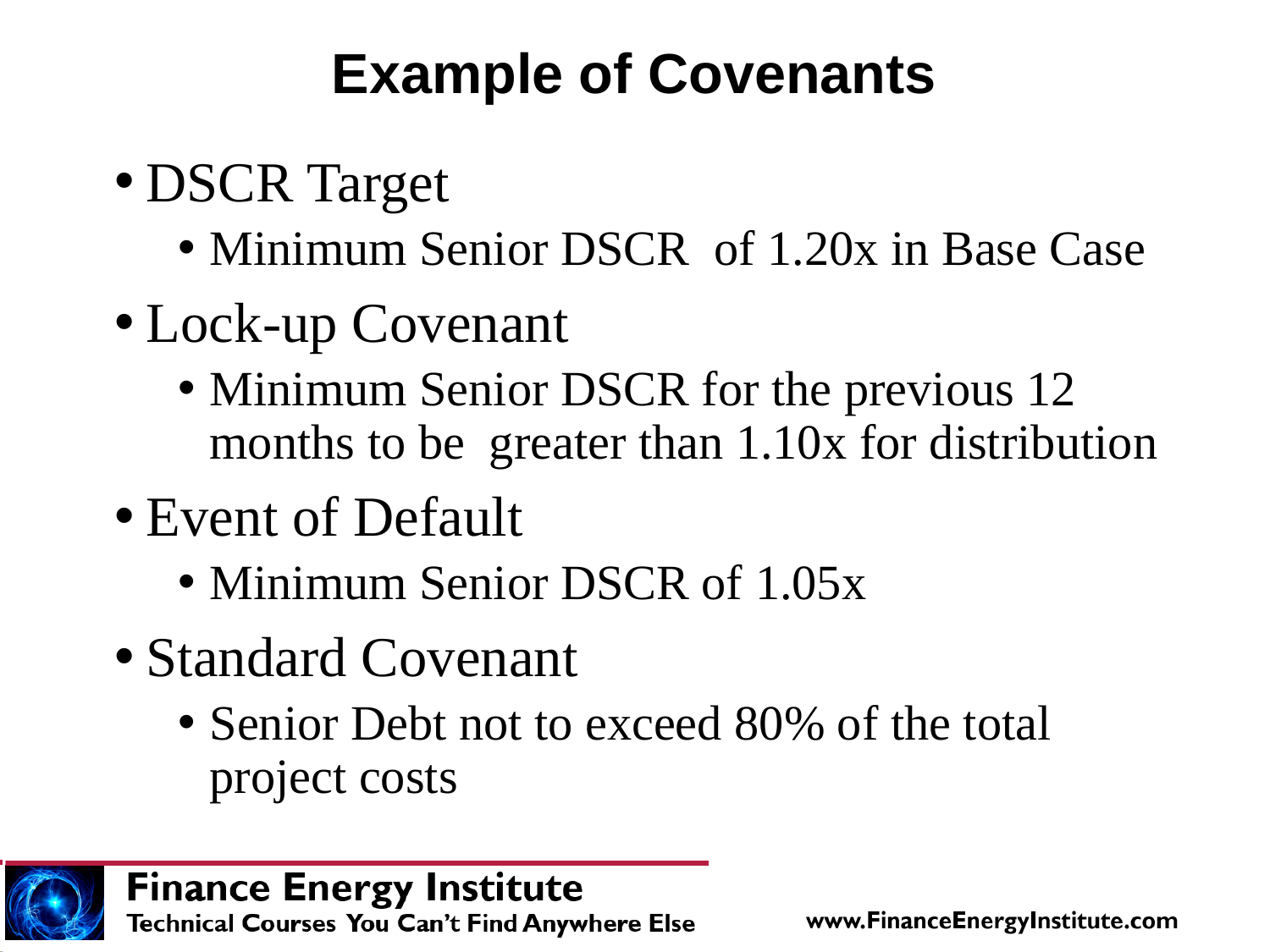

# Example of Covenants
DSCR Target
Minimum Senior DSCR  of 1.20x in Base Case
Lock-up Covenant
Minimum Senior DSCR for the previous 12 months to be  greater than 1.10x for distribution
Event of Default
Minimum Senior DSCR of 1.05x
Standard Covenant
Senior Debt not to exceed 80% of the total project costs